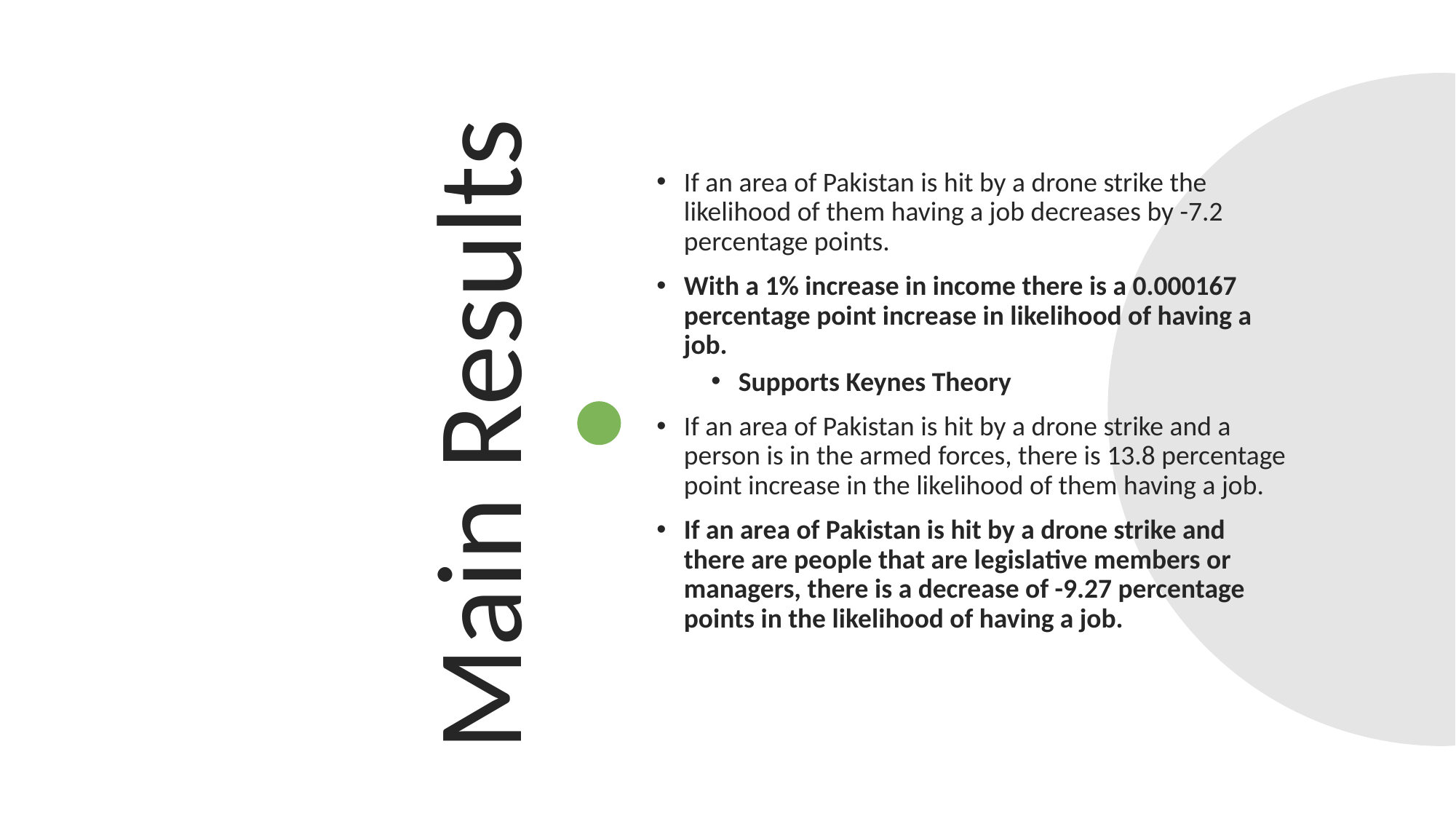

If an area of Pakistan is hit by a drone strike the likelihood of them having a job decreases by -7.2 percentage points.
With a 1% increase in income there is a 0.000167 percentage point increase in likelihood of having a job.
Supports Keynes Theory
If an area of Pakistan is hit by a drone strike and a person is in the armed forces, there is 13.8 percentage point increase in the likelihood of them having a job.
If an area of Pakistan is hit by a drone strike and there are people that are legislative members or managers, there is a decrease of -9.27 percentage points in the likelihood of having a job.

# Main Results